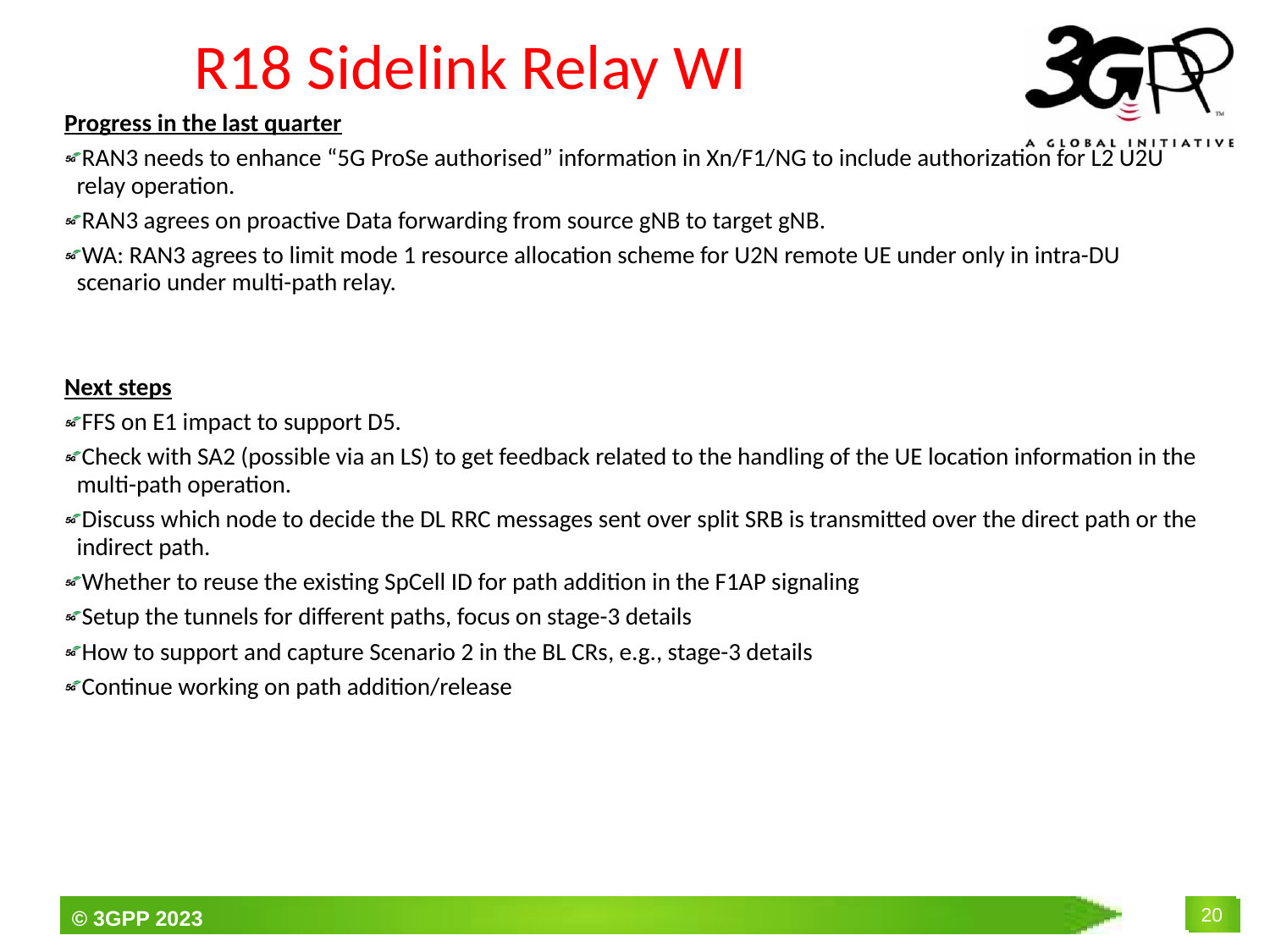

# R18 Sidelink Relay WI
Progress in the last quarter
RAN3 needs to enhance “5G ProSe authorised” information in Xn/F1/NG to include authorization for L2 U2U relay operation.
RAN3 agrees on proactive Data forwarding from source gNB to target gNB.
WA: RAN3 agrees to limit mode 1 resource allocation scheme for U2N remote UE under only in intra-DU scenario under multi-path relay.

Next steps
FFS on E1 impact to support D5.
Check with SA2 (possible via an LS) to get feedback related to the handling of the UE location information in the multi-path operation.
Discuss which node to decide the DL RRC messages sent over split SRB is transmitted over the direct path or the indirect path.
Whether to reuse the existing SpCell ID for path addition in the F1AP signaling
Setup the tunnels for different paths, focus on stage-3 details
How to support and capture Scenario 2 in the BL CRs, e.g., stage-3 details
Continue working on path addition/release
20